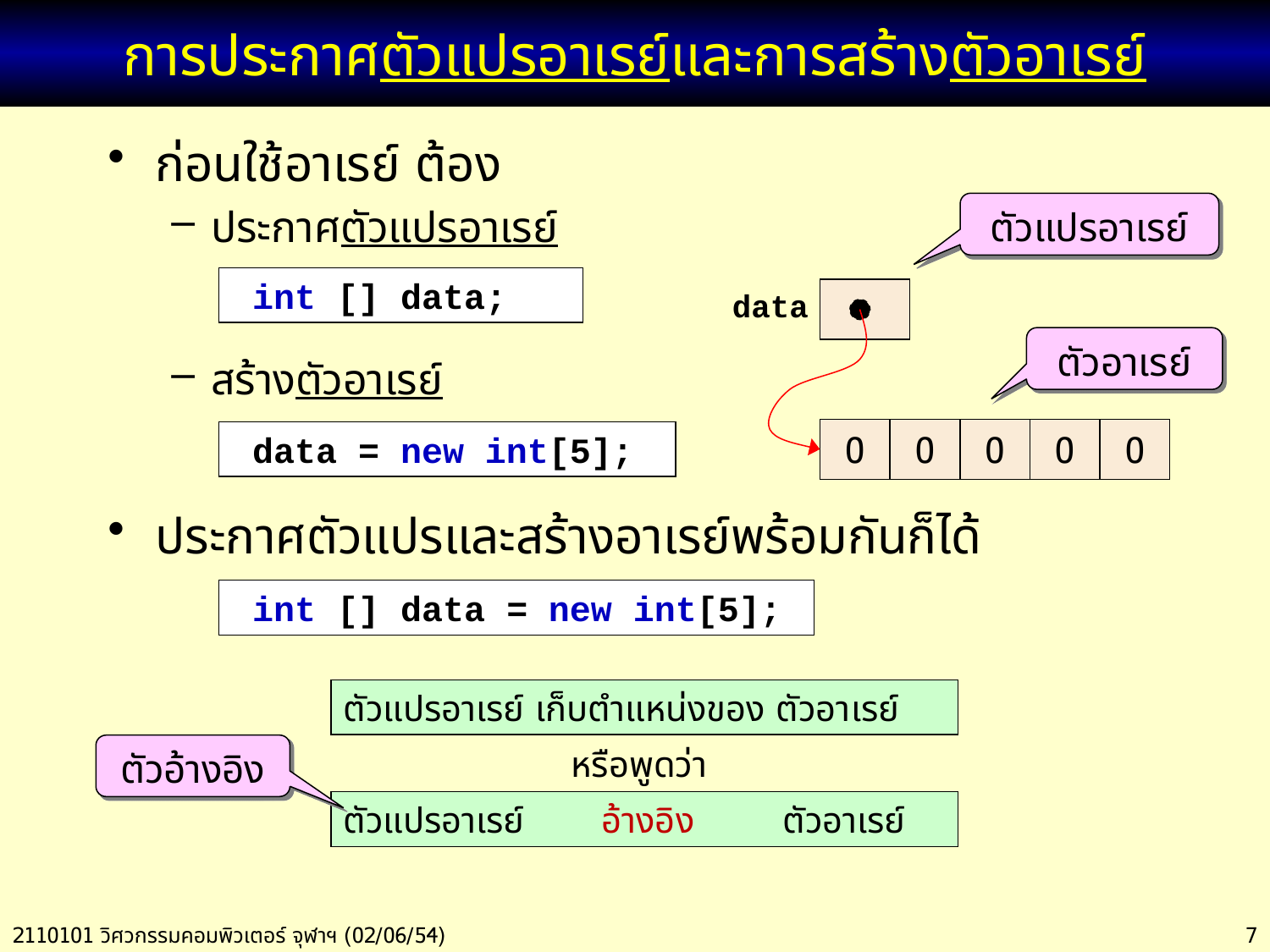

# การประกาศตัวแปรอาเรย์และการสร้างตัวอาเรย์
ก่อนใช้อาเรย์ ต้อง
ประกาศตัวแปรอาเรย์
สร้างตัวอาเรย์
ประกาศตัวแปรและสร้างอาเรย์พร้อมกันก็ได้
ตัวแปรอาเรย์
 int [] data;
data

0
0
0
0
0
ตัวอาเรย์
 data = new int[5];
 int [] data = new int[5];
ตัวแปรอาเรย์ เก็บตำแหน่งของ ตัวอาเรย์
ตัวอ้างอิง
หรือพูดว่า
ตัวแปรอาเรย์       อ้างอิง        ตัวอาเรย์